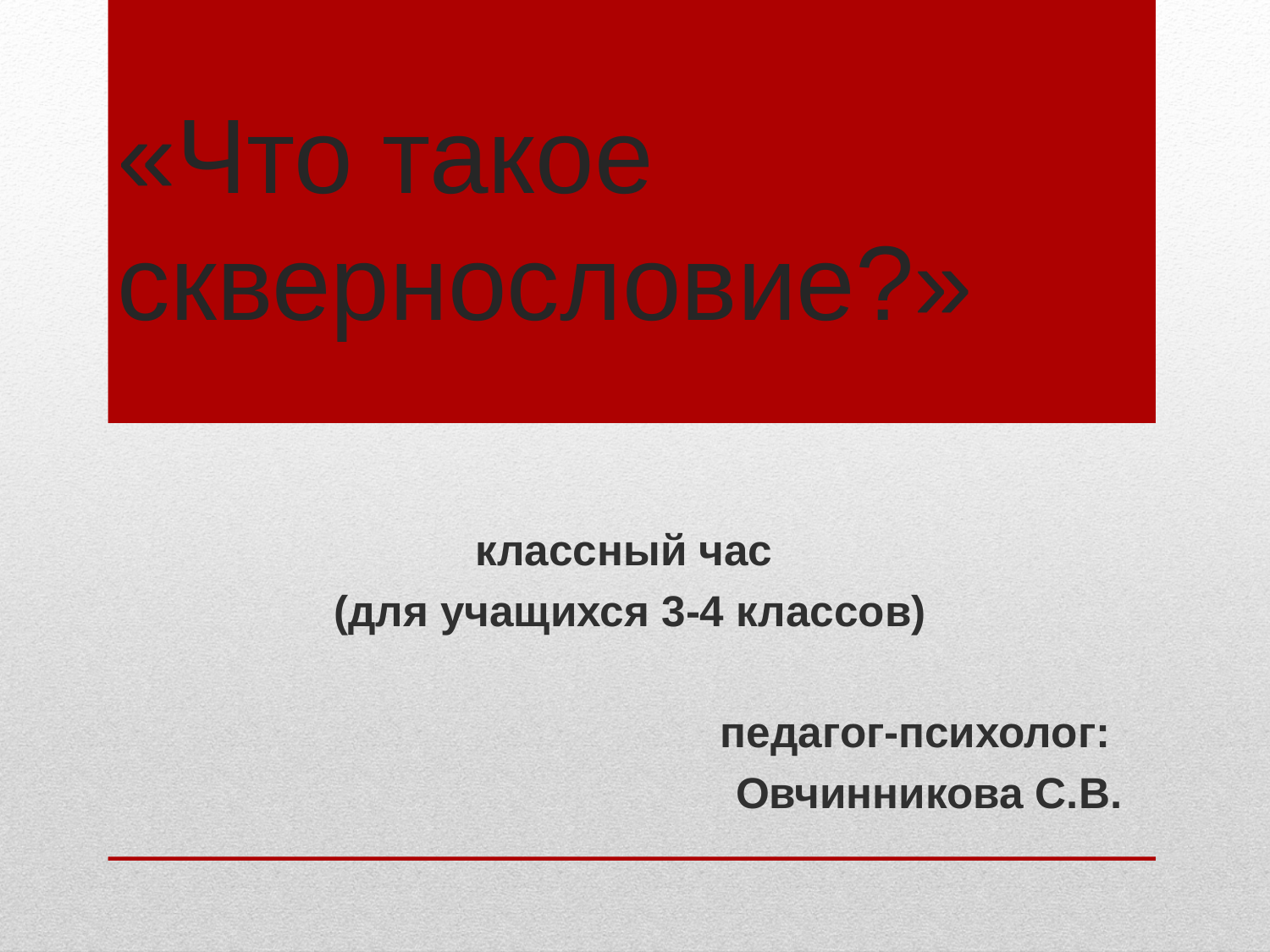

# «Что такое сквернословие?»
классный час
(для учащихся 3-4 классов)

педагог-психолог:
Овчинникова С.В.